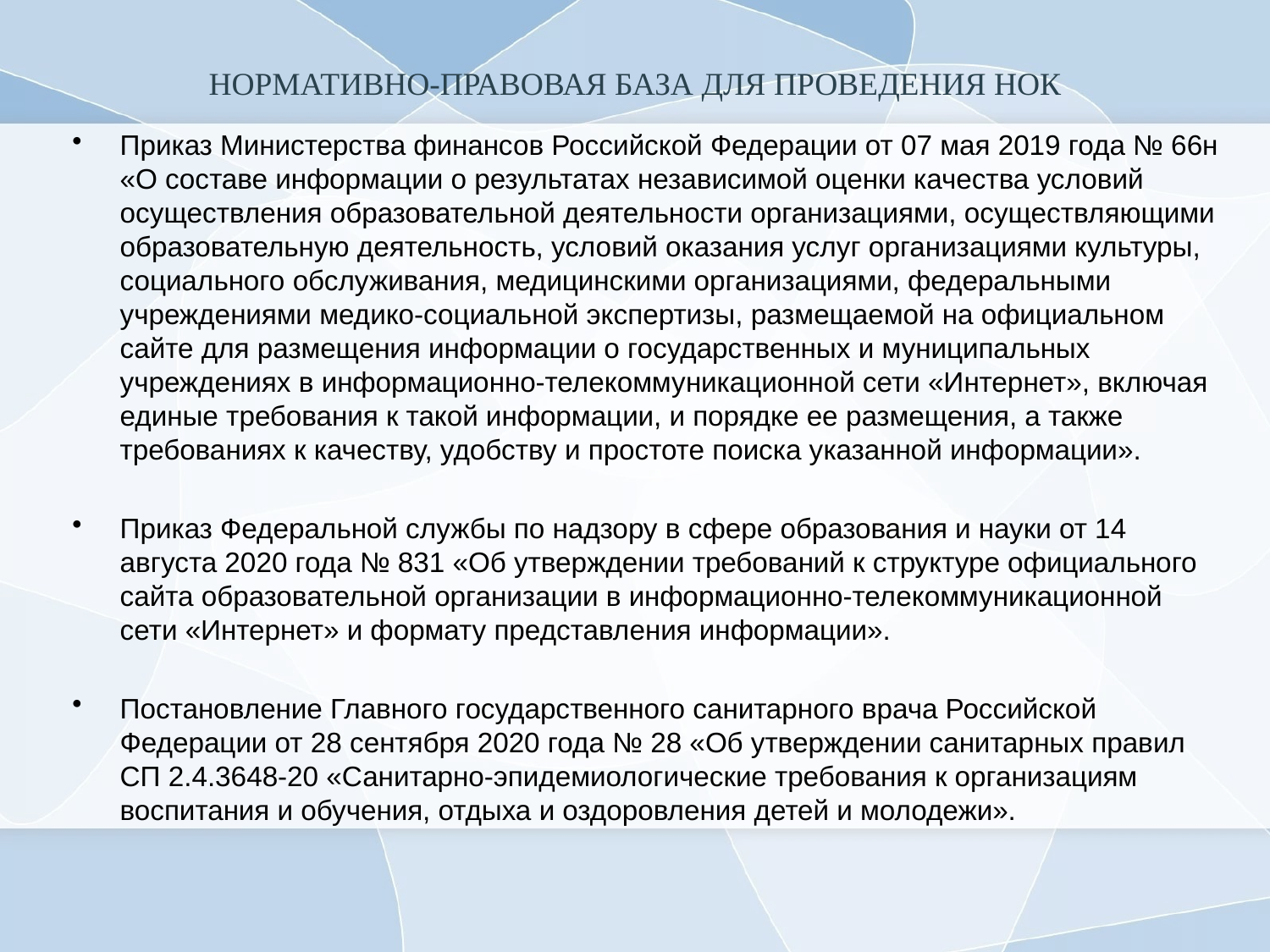

# НОРМАТИВНО-ПРАВОВАЯ БАЗА ДЛЯ ПРОВЕДЕНИЯ НОК
Приказ Министерства финансов Российской Федерации от 07 мая 2019 года № 66н «О составе информации о результатах независимой оценки качества условий осуществления образовательной деятельности организациями, осуществляющими образовательную деятельность, условий оказания услуг организациями культуры, социального обслуживания, медицинскими организациями, федеральными учреждениями медико-социальной экспертизы, размещаемой на официальном сайте для размещения информации о государственных и муниципальных учреждениях в информационно-телекоммуникационной сети «Интернет», включая единые требования к такой информации, и порядке ее размещения, а также требованиях к качеству, удобству и простоте поиска указанной информации».

Приказ Федеральной службы по надзору в сфере образования и науки от 14 августа 2020 года № 831 «Об утверждении требований к структуре официального сайта образовательной организации в информационно-телекоммуникационной сети «Интернет» и формату представления информации».

Постановление Главного государственного санитарного врача Российской Федерации от 28 сентября 2020 года № 28 «Об утверждении санитарных правил СП 2.4.3648-20 «Санитарно-эпидемиологические требования к организациям воспитания и обучения, отдыха и оздоровления детей и молодежи».